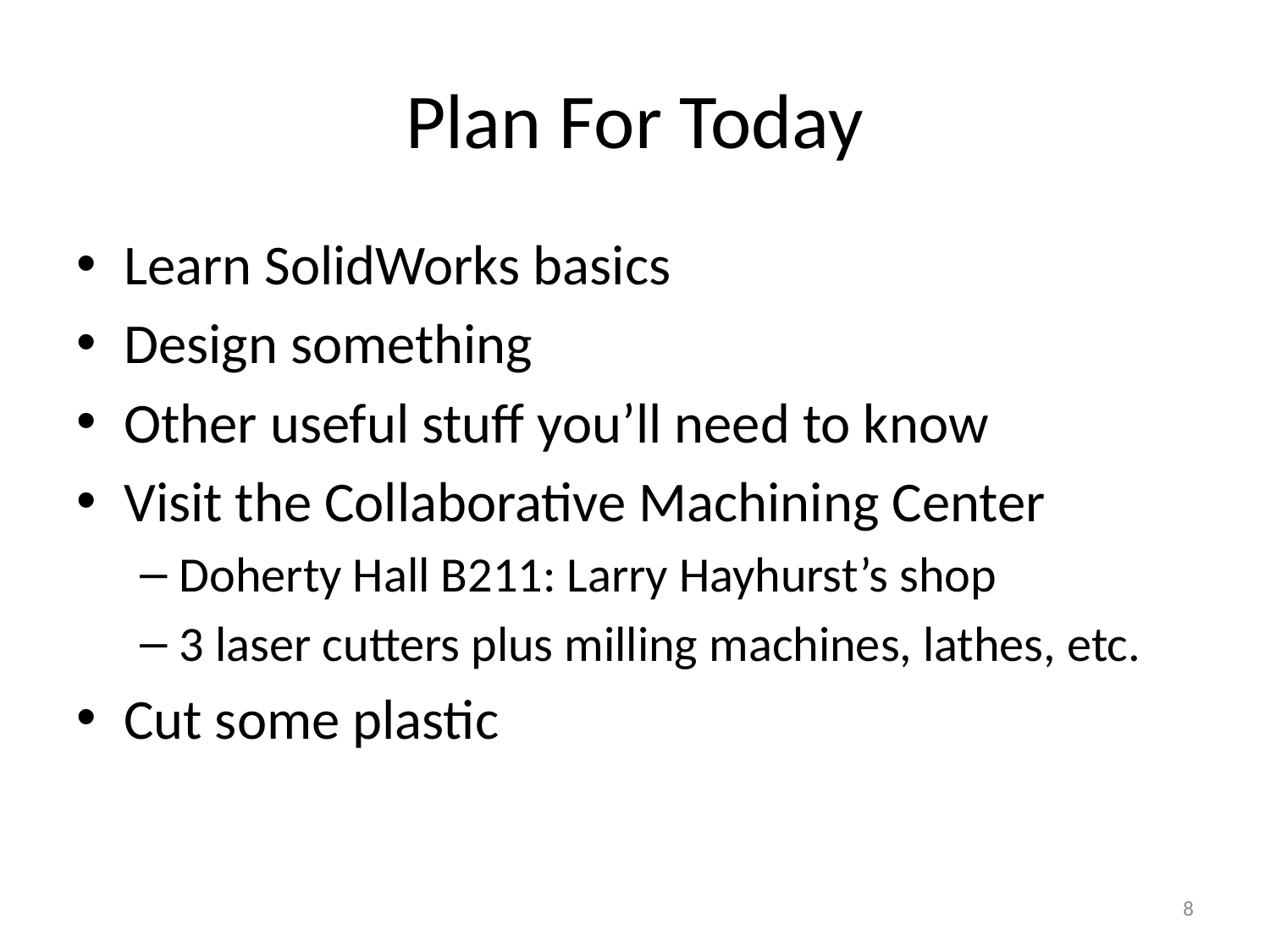

# Plan For Today
Learn SolidWorks basics
Design something
Other useful stuff you’ll need to know
Visit the Collaborative Machining Center
Doherty Hall B211: Larry Hayhurst’s shop
3 laser cutters plus milling machines, lathes, etc.
Cut some plastic
8